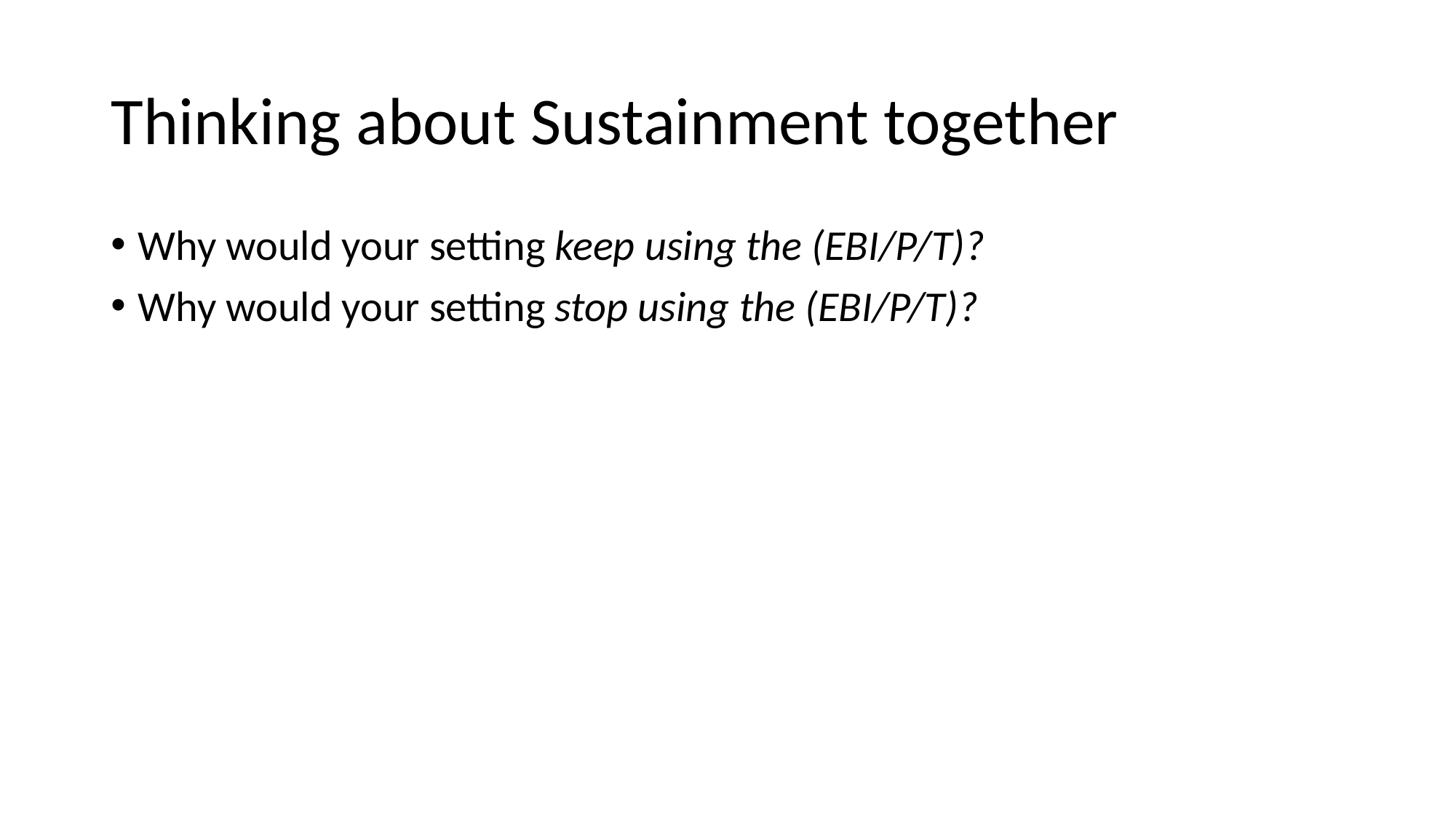

# Thinking about Sustainment together
Why would your setting keep using the (EBI/P/T)?
Why would your setting stop using the (EBI/P/T)?